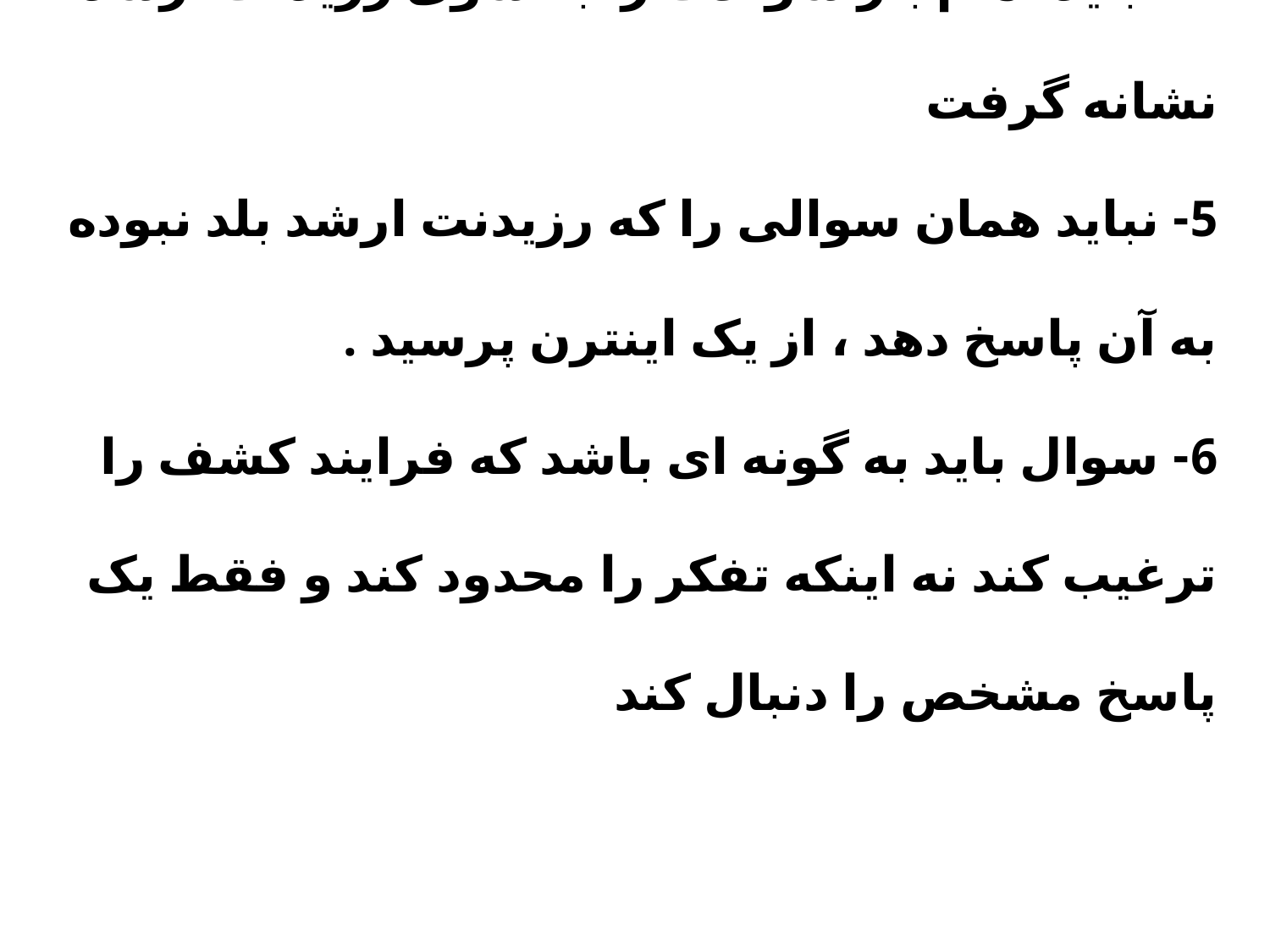

4- نباید تمام بار سوالات را به سوی رزیدنت ارشد نشانه گرفت
5- نباید همان سوالی را که رزیدنت ارشد بلد نبوده به آن پاسخ دهد ، از یک اینترن پرسید .
6- سوال باید به گونه ای باشد که فرایند کشف را ترغیب کند نه اینکه تفکر را محدود کند و فقط یک پاسخ مشخص را دنبال کند